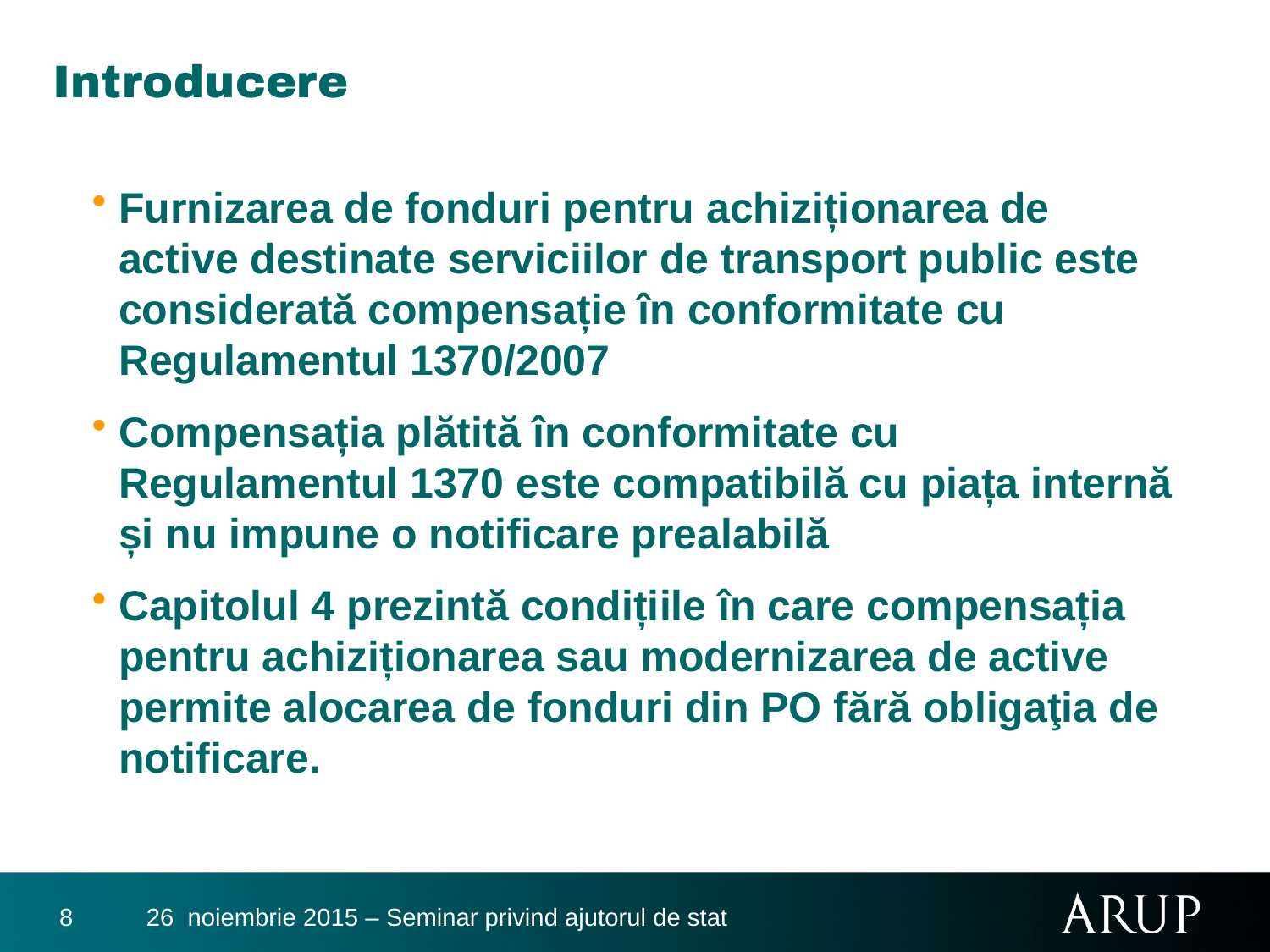

# Introducere
Furnizarea de fonduri pentru achiziționarea de active destinate serviciilor de transport public este considerată compensație în conformitate cu Regulamentul 1370/2007
Compensația plătită în conformitate cu Regulamentul 1370 este compatibilă cu piața internă și nu impune o notificare prealabilă
Capitolul 4 prezintă condițiile în care compensația pentru achiziționarea sau modernizarea de active permite alocarea de fonduri din PO fără obligaţia de notificare.
8
26  noiembrie 2015 – Seminar privind ajutorul de stat